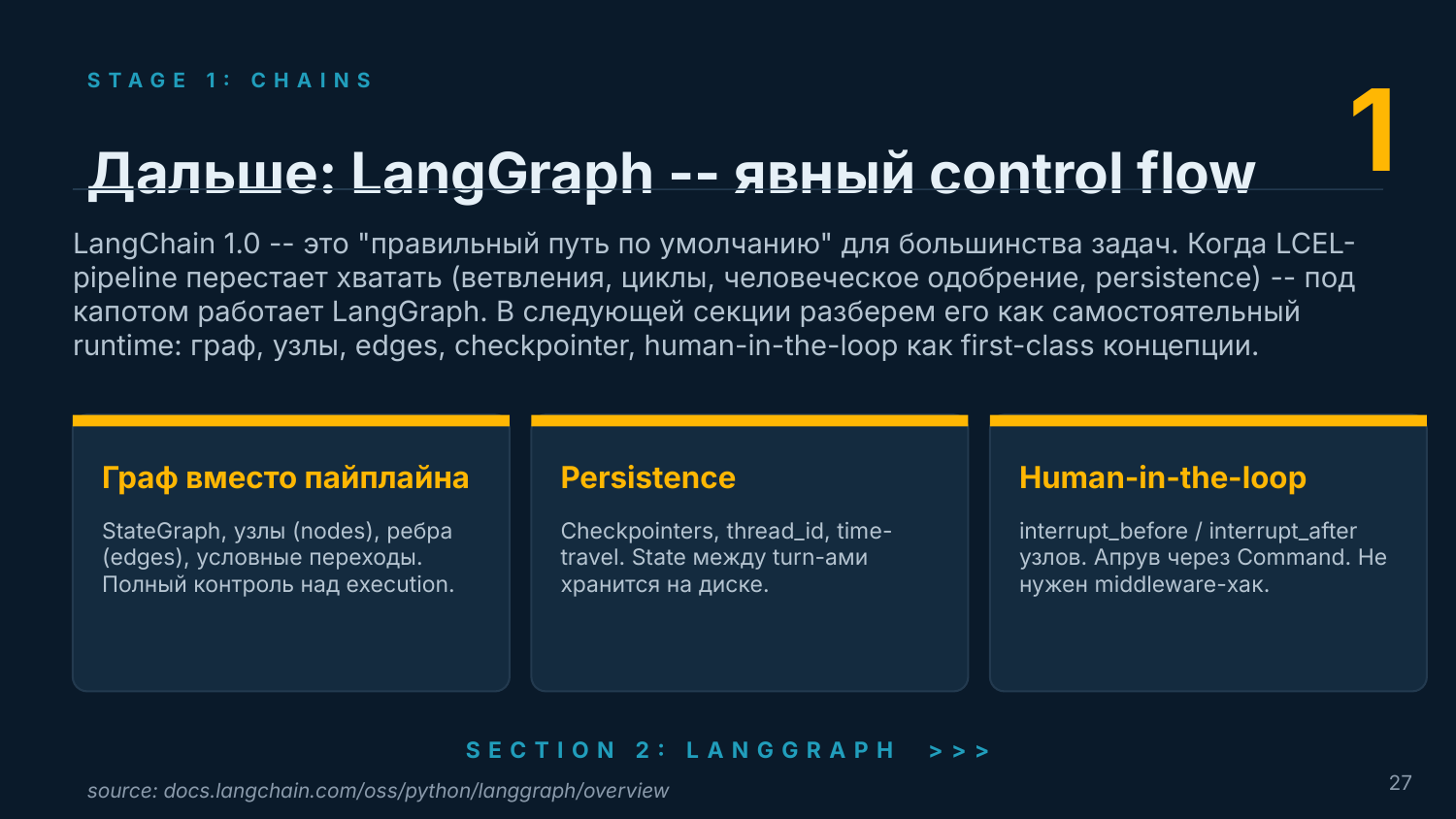

1
STAGE 1: CHAINS
Дальше: LangGraph -- явный control flow

LangChain 1.0 -- это "правильный путь по умолчанию" для большинства задач. Когда LCEL-pipeline перестает хватать (ветвления, циклы, человеческое одобрение, persistence) -- под капотом работает LangGraph. В следующей секции разберем его как самостоятельный runtime: граф, узлы, edges, checkpointer, human-in-the-loop как first-class концепции.

Граф вместо пайплайна
Persistence
Human-in-the-loop
StateGraph, узлы (nodes), ребра (edges), условные переходы. Полный контроль над execution.
Checkpointers, thread_id, time-travel. State между turn-ами хранится на диске.
interrupt_before / interrupt_after узлов. Апрув через Command. Не нужен middleware-хак.
SECTION 2: LANGGRAPH  >>>
27
source: docs.langchain.com/oss/python/langgraph/overview